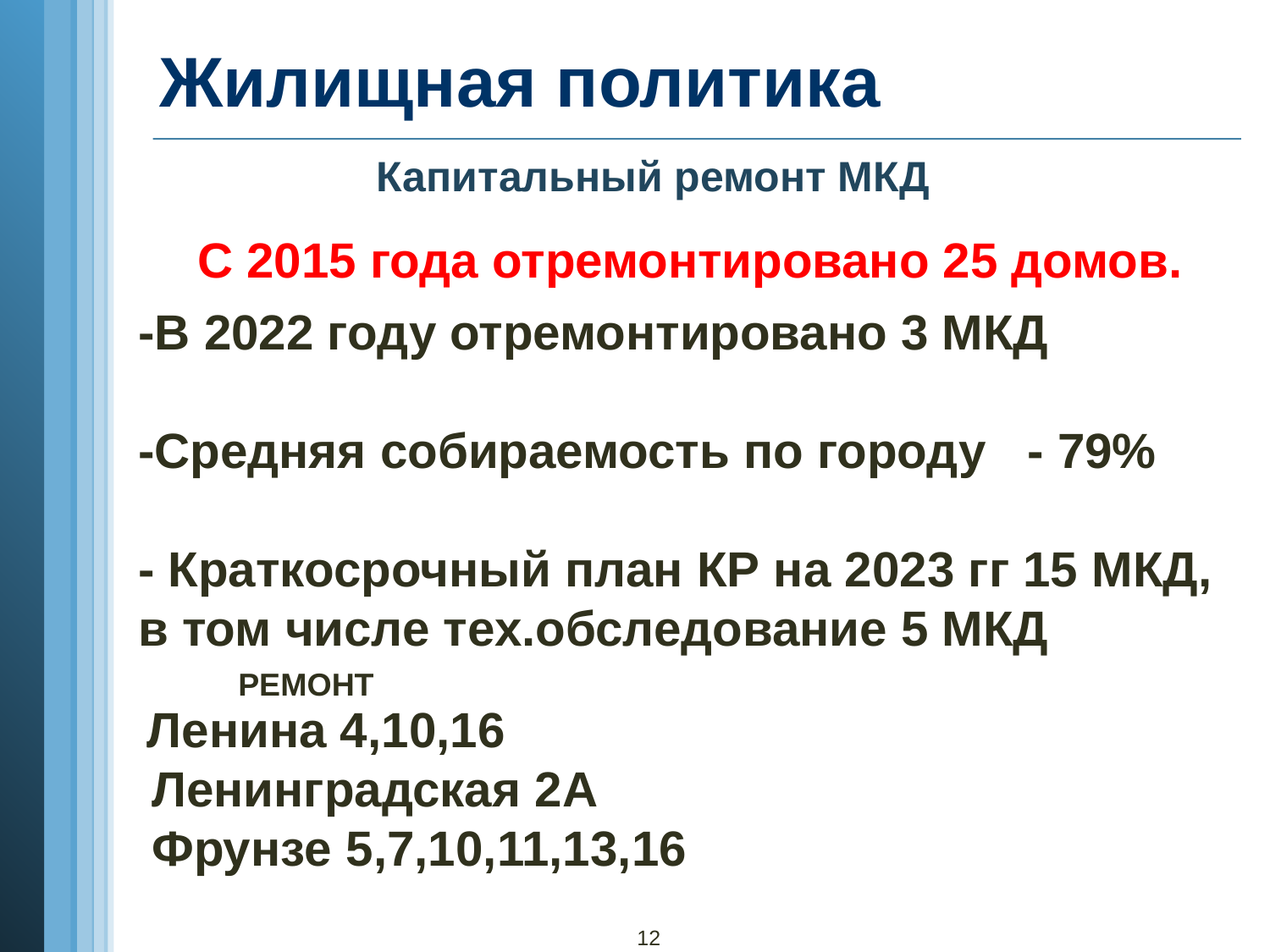

# Жилищная политика
Капитальный ремонт МКД
С 2015 года отремонтировано 25 домов.
-В 2022 году отремонтировано 3 МКД

-Средняя собираемость по городу   - 79%

- Краткосрочный план КР на 2023 гг 15 МКД, в том числе тех.обследование 5 МКД

 Ленина 4,10,16
 Ленинградская 2А
 Фрунзе 5,7,10,11,13,16

РЕМОНТ
12